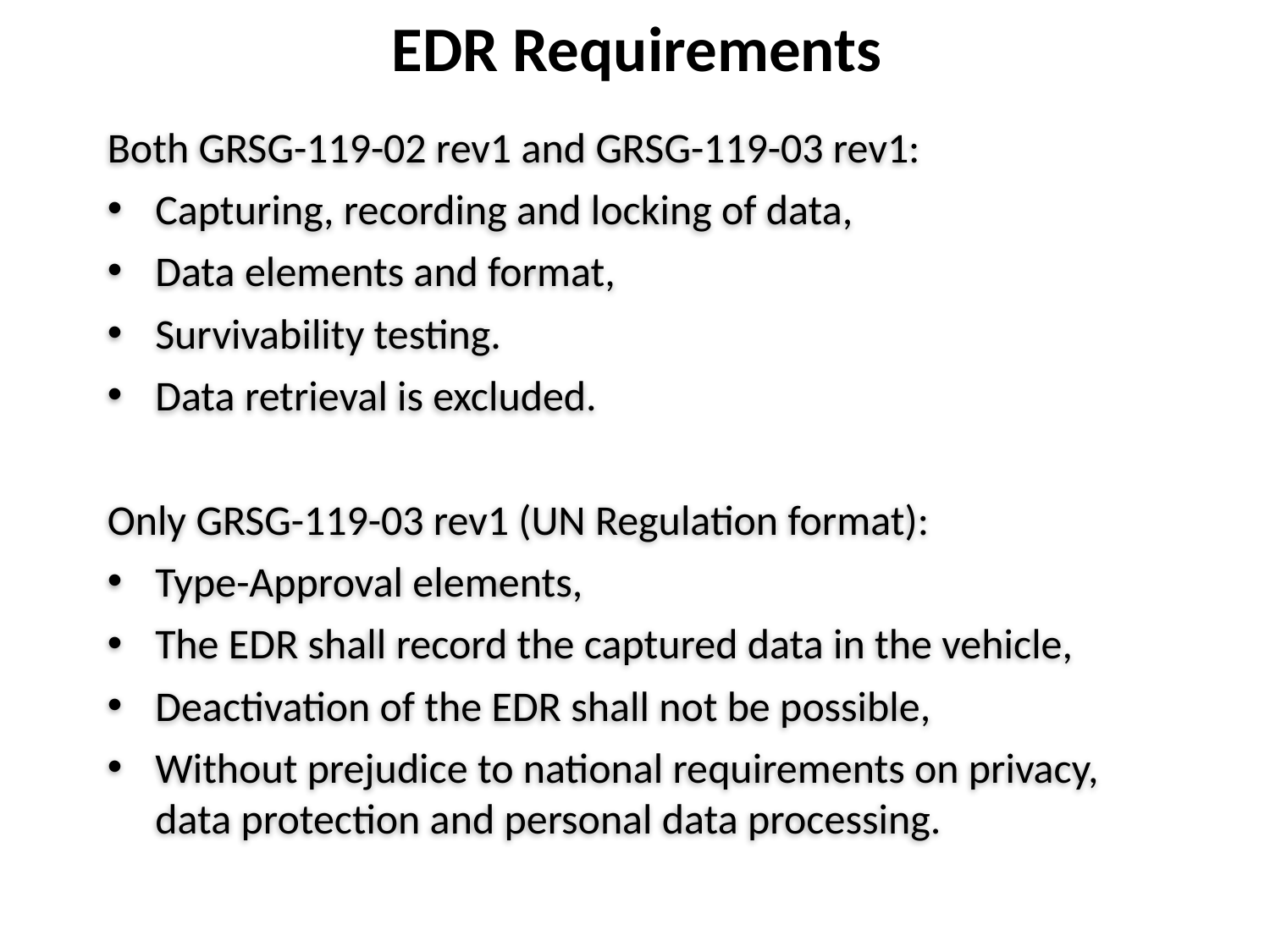

EDR Requirements
Both GRSG-119-02 rev1 and GRSG-119-03 rev1:
Capturing, recording and locking of data,
Data elements and format,
Survivability testing.
Data retrieval is excluded.

Only GRSG-119-03 rev1 (UN Regulation format):
Type-Approval elements,
The EDR shall record the captured data in the vehicle,
Deactivation of the EDR shall not be possible,
Without prejudice to national requirements on privacy, data protection and personal data processing.